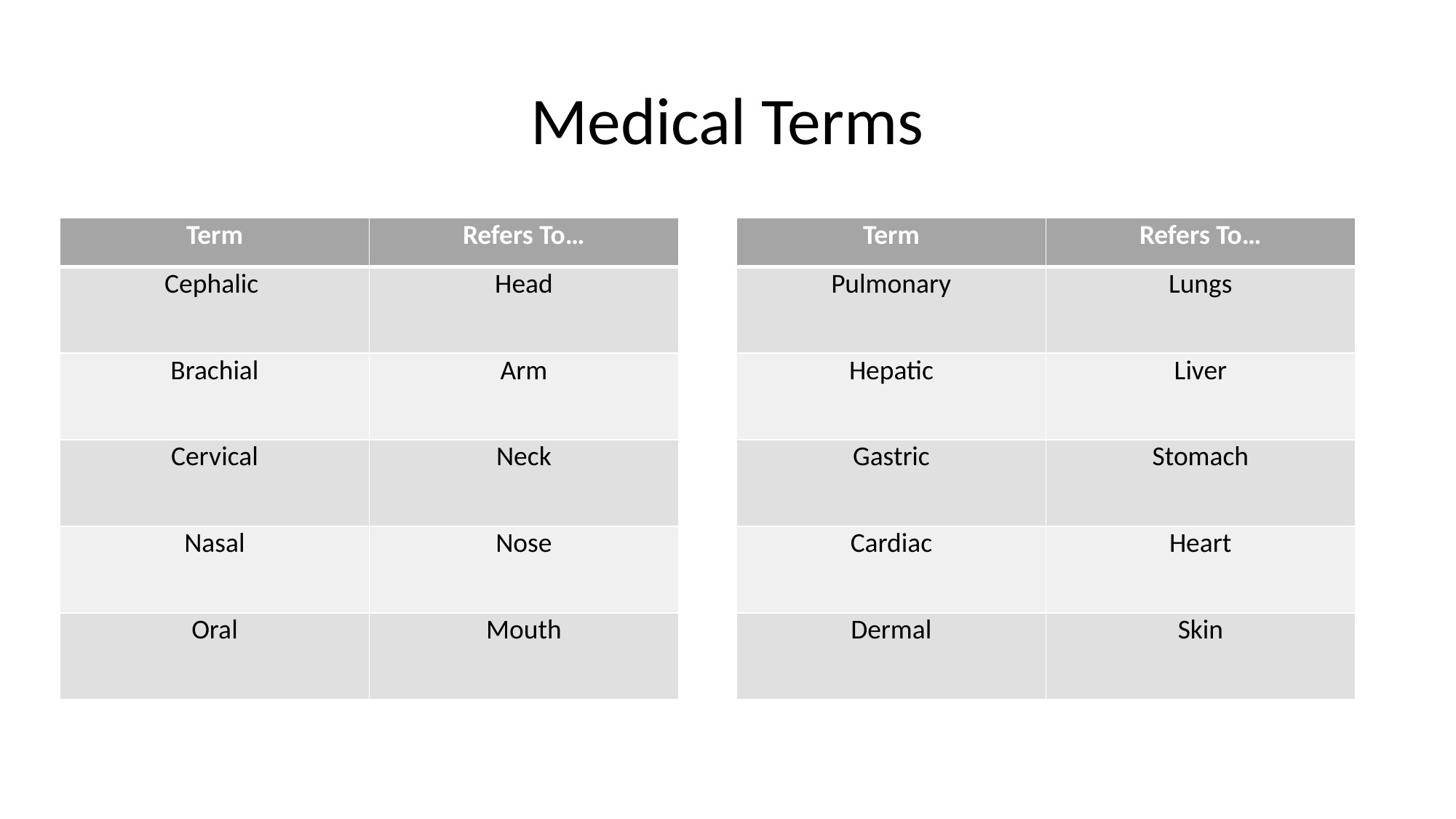

# Medical Terms
| Term | Refers To… |
| --- | --- |
| Cephalic | Head |
| Brachial | Arm |
| Cervical | Neck |
| Nasal | Nose |
| Oral | Mouth |
| Term | Refers To… |
| --- | --- |
| Pulmonary | Lungs |
| Hepatic | Liver |
| Gastric | Stomach |
| Cardiac | Heart |
| Dermal | Skin |